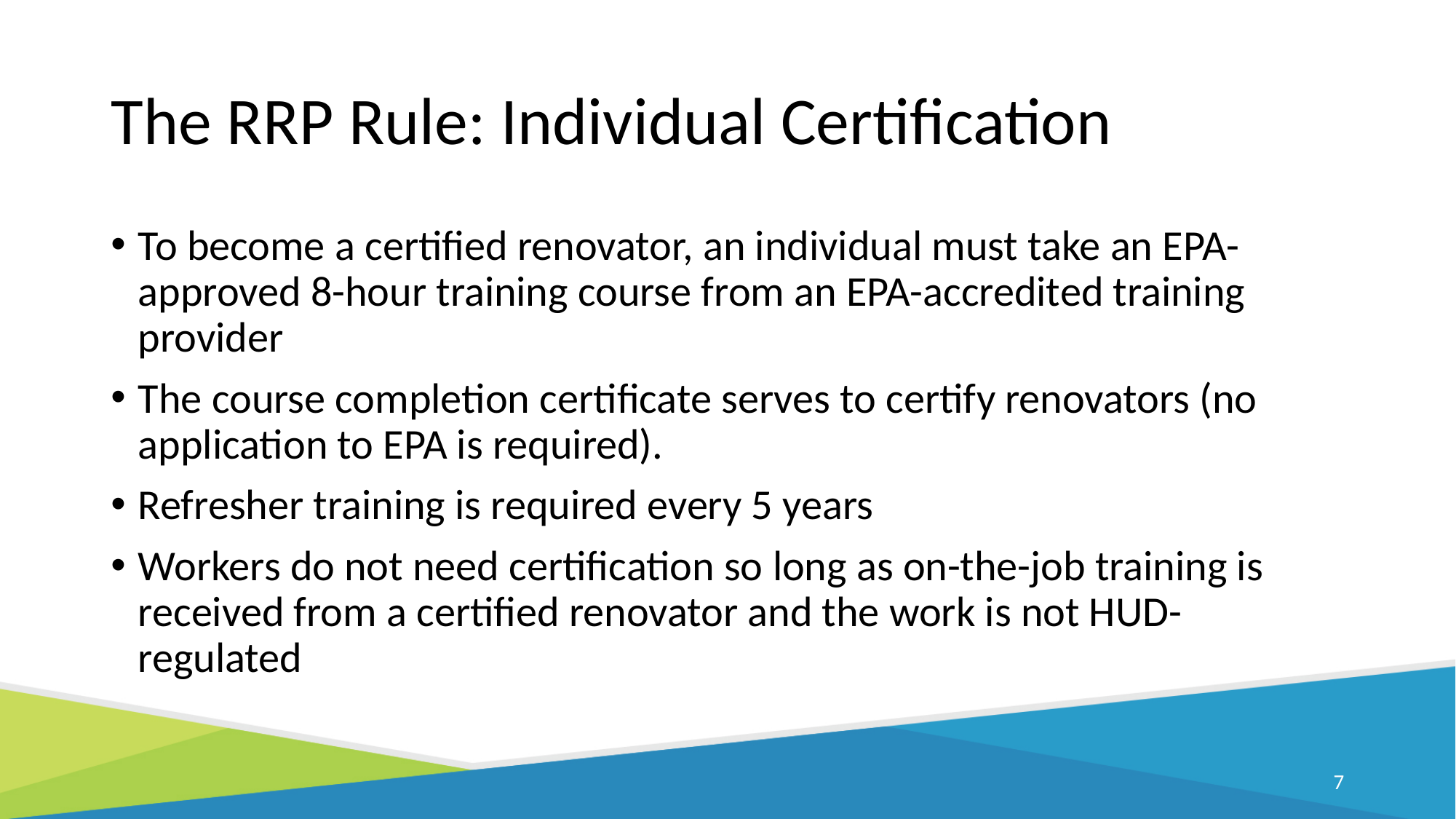

# The RRP Rule: Individual Certification
To become a certified renovator, an individual must take an EPA-approved 8-hour training course from an EPA-accredited training provider
The course completion certificate serves to certify renovators (no application to EPA is required).
Refresher training is required every 5 years
Workers do not need certification so long as on-the-job training is received from a certified renovator and the work is not HUD-regulated

7